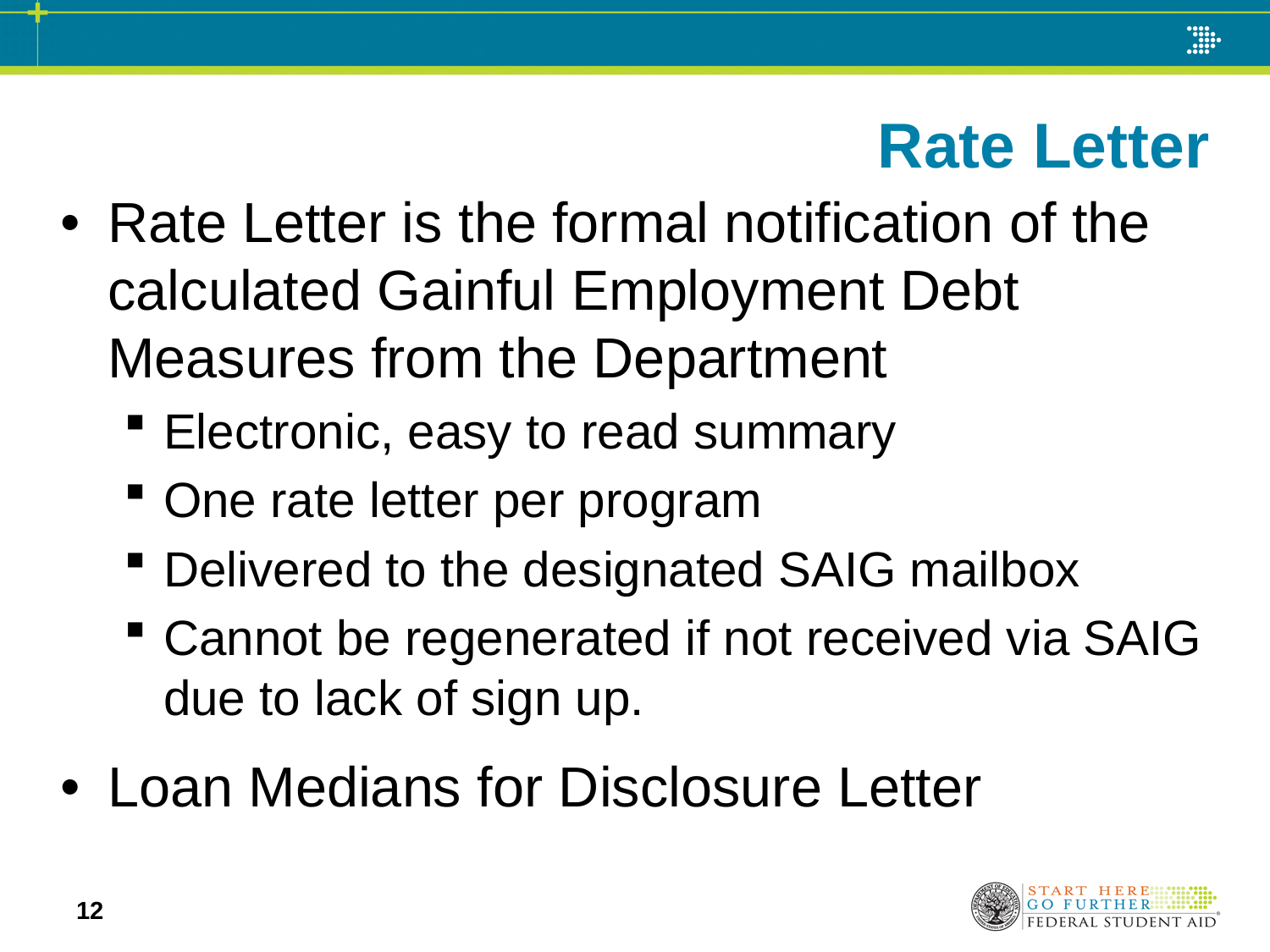

# Rate Letter
Rate Letter is the formal notification of the calculated Gainful Employment Debt Measures from the Department
Electronic, easy to read summary
One rate letter per program
Delivered to the designated SAIG mailbox
Cannot be regenerated if not received via SAIG due to lack of sign up.
Loan Medians for Disclosure Letter
12